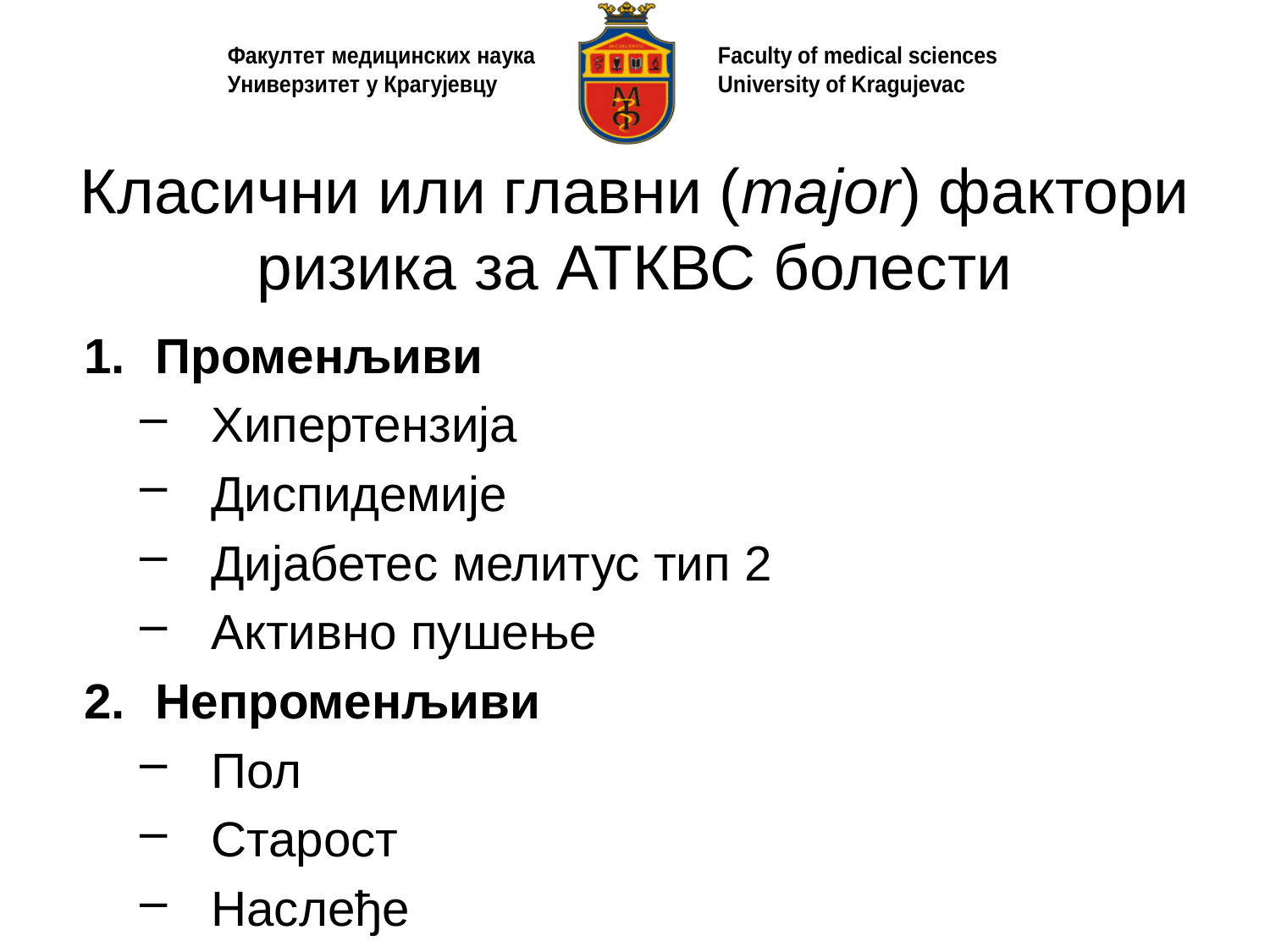

# Класични или главни (major) фактори ризика за АТКВС болести
Променљиви
Хипертензија
Диспидемије
Дијабетес мелитус тип 2
Активно пушење
Непроменљиви
Пол
Старост
Наслеђе